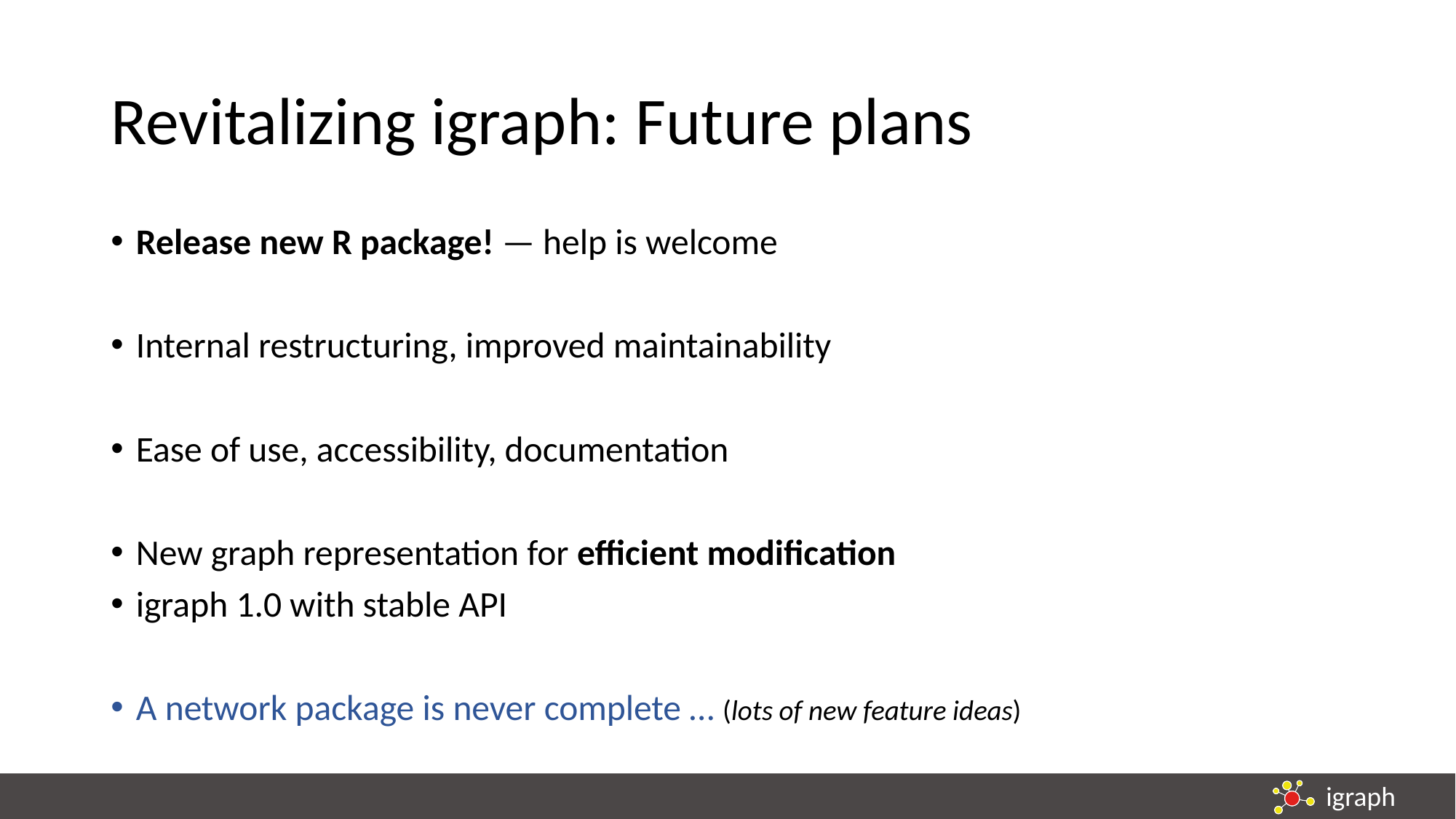

# Revitalizing igraph: Future plans
Release new R package! — help is welcome

Internal restructuring, improved maintainability

Ease of use, accessibility, documentation

New graph representation for efficient modification
igraph 1.0 with stable API

A network package is never complete … (lots of new feature ideas)